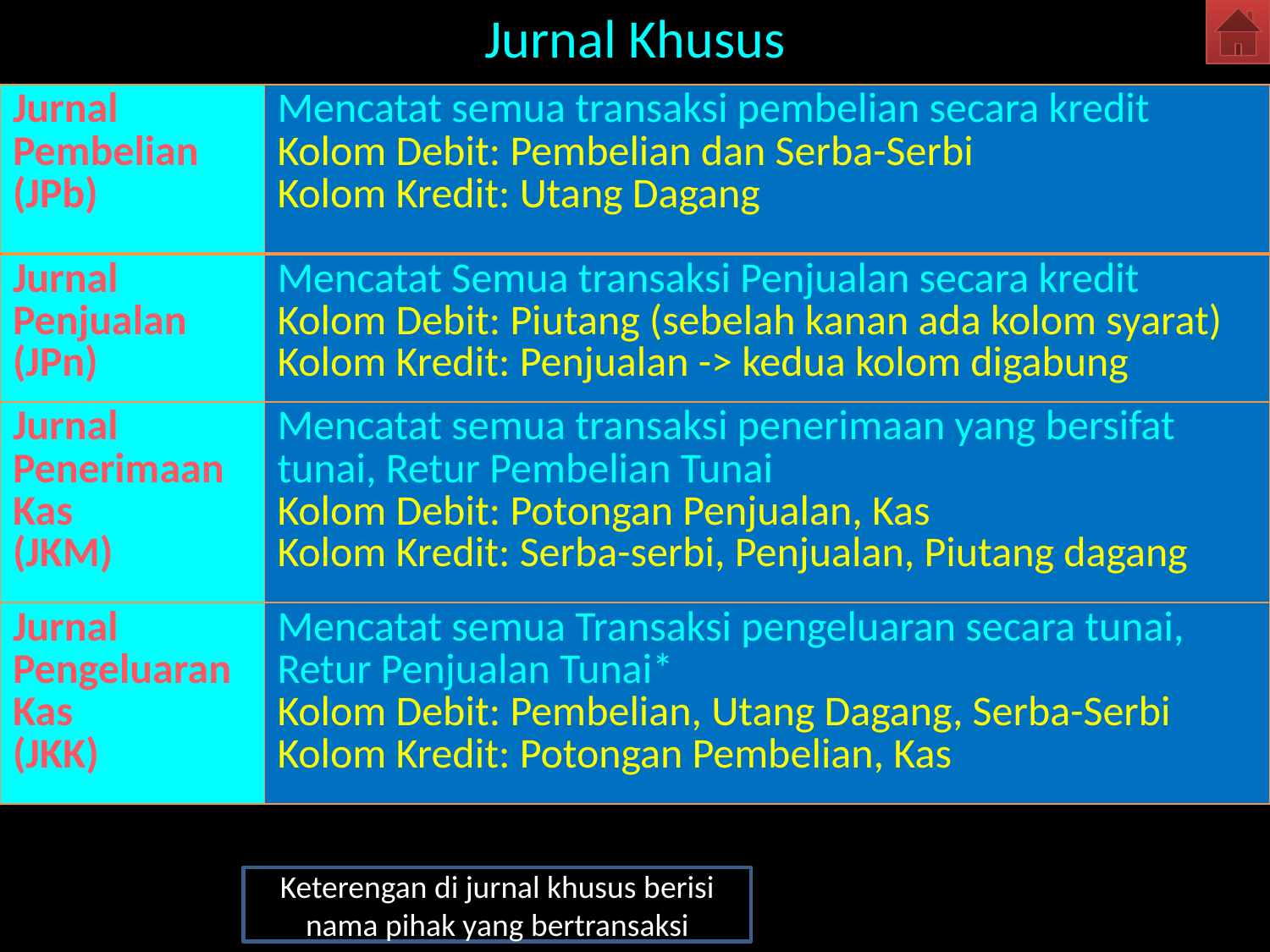

# Jurnal Khusus
| Jurnal Pembelian (JPb) | Mencatat semua transaksi pembelian secara kredit Kolom Debit: Pembelian dan Serba-Serbi Kolom Kredit: Utang Dagang |
| --- | --- |
| Jurnal Penjualan (JPn) | Mencatat Semua transaksi Penjualan secara kredit Kolom Debit: Piutang (sebelah kanan ada kolom syarat) Kolom Kredit: Penjualan -> kedua kolom digabung |
| Jurnal Penerimaan Kas (JKM) | Mencatat semua transaksi penerimaan yang bersifat tunai, Retur Pembelian Tunai Kolom Debit: Potongan Penjualan, Kas Kolom Kredit: Serba-serbi, Penjualan, Piutang dagang |
| Jurnal Pengeluaran Kas (JKK) | Mencatat semua Transaksi pengeluaran secara tunai, Retur Penjualan Tunai\* Kolom Debit: Pembelian, Utang Dagang, Serba-Serbi Kolom Kredit: Potongan Pembelian, Kas |
Keterengan di jurnal khusus berisi nama pihak yang bertransaksi